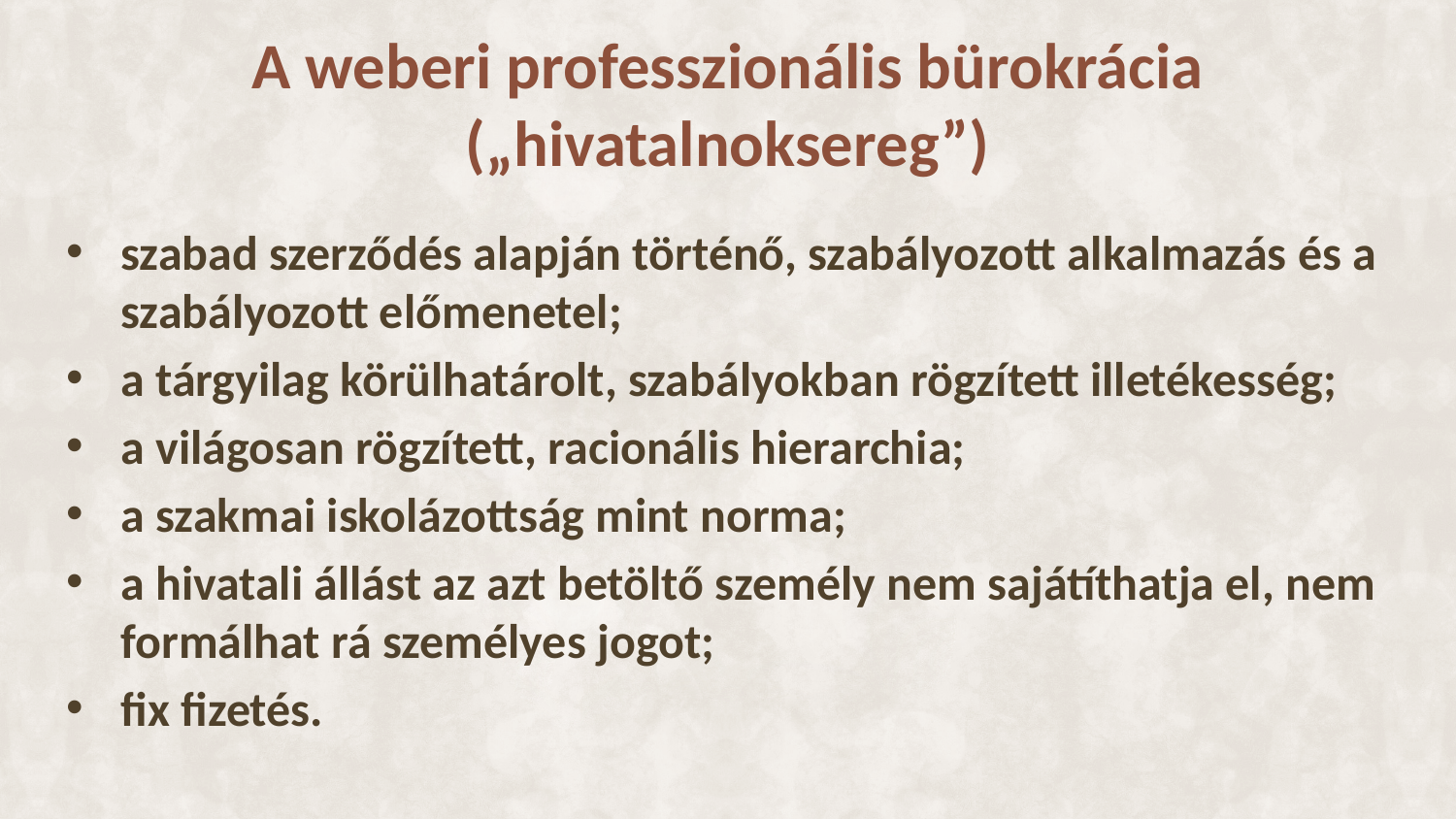

# A weberi professzionális bürokrácia („hivatalnoksereg”)
szabad szerződés alapján történő, szabályozott alkalmazás és a szabályozott előmenetel;
a tárgyilag körülhatárolt, szabályokban rögzített illetékesség;
a világosan rögzített, racionális hierarchia;
a szakmai iskolázottság mint norma;
a hivatali állást az azt betöltő személy nem sajátíthatja el, nem formálhat rá személyes jogot;
fix fizetés.